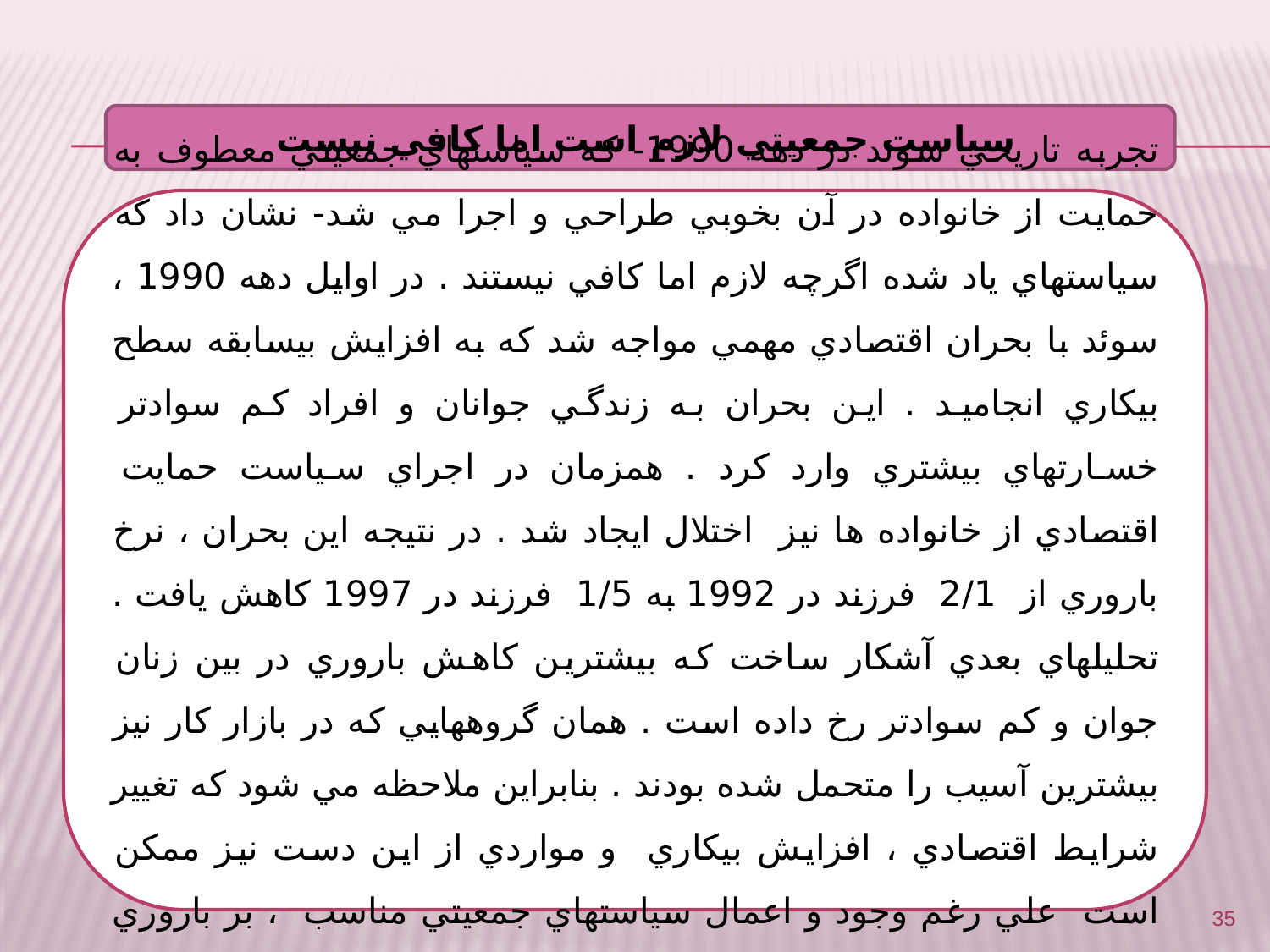

سياست جمعيتي لازم است اما كافي نيست
تجربه تاريخي سوئد در دهه 1990- كه سياستهاي جمعيتي معطوف به حمايت از خانواده در آن بخوبي طراحي و اجرا مي شد- نشان داد كه سياستهاي ياد شده اگرچه لازم اما كافي نيستند . در اوايل دهه 1990 ، سوئد با بحران اقتصادي مهمي مواجه شد كه به افزايش بيسابقه سطح بيكاري انجاميد . اين بحران به زندگي جوانان و افراد كم سوادتر خسارتهاي بيشتري وارد كرد . همزمان در اجراي سياست حمايت اقتصادي از خانواده ها نيز  اختلال ايجاد شد . در نتيجه اين بحران ، نرخ باروري از  2/1  فرزند در 1992 به 1/5  فرزند در 1997 كاهش يافت . تحليلهاي بعدي آشكار ساخت كه بيشترين كاهش باروري در بين زنان جوان و كم سوادتر رخ داده است . همان گروههايي كه در بازار كار نيز بيشترين آسيب را متحمل شده بودند . بنابراين ملاحظه مي شود كه تغيير شرايط اقتصادي ، افزايش بيكاري  و مواردي از اين دست نيز ممكن است  علي رغم وجود و اعمال سياستهاي جمعيتي مناسب  ، بر باروري اثر بگذارند .
35